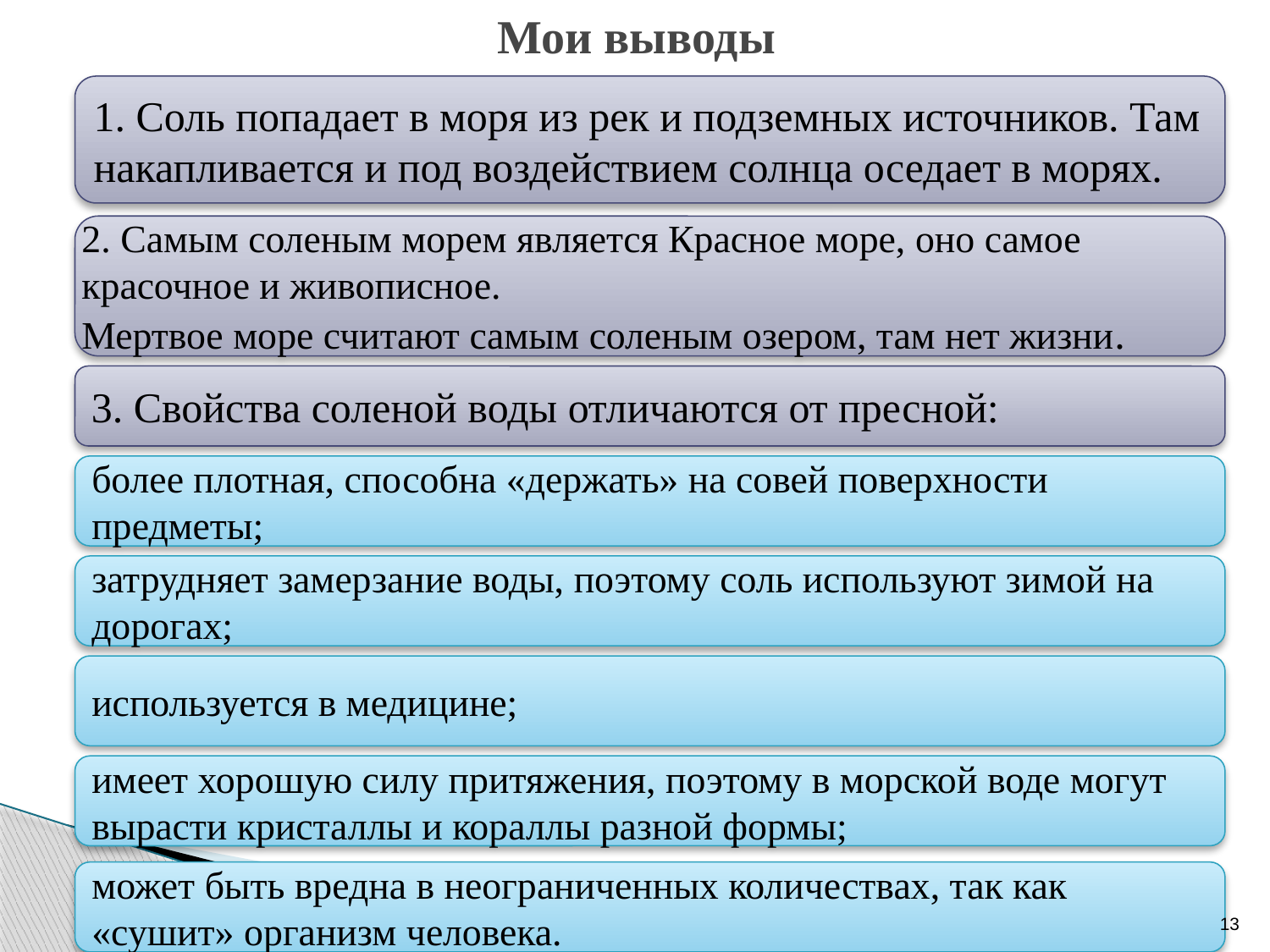

# Мои выводы
1. Соль попадает в моря из рек и подземных источников. Там накапливается и под воздействием солнца оседает в морях.
2. Самым соленым морем является Красное море, оно самое красочное и живописное.
Мертвое море считают самым соленым озером, там нет жизни.
3. Свойства соленой воды отличаются от пресной:
более плотная, способна «держать» на совей поверхности предметы;
затрудняет замерзание воды, поэтому соль используют зимой на дорогах;
используется в медицине;
имеет хорошую силу притяжения, поэтому в морской воде могут вырасти кристаллы и кораллы разной формы;

может быть вредна в неограниченных количествах, так как «сушит» организм человека.

13